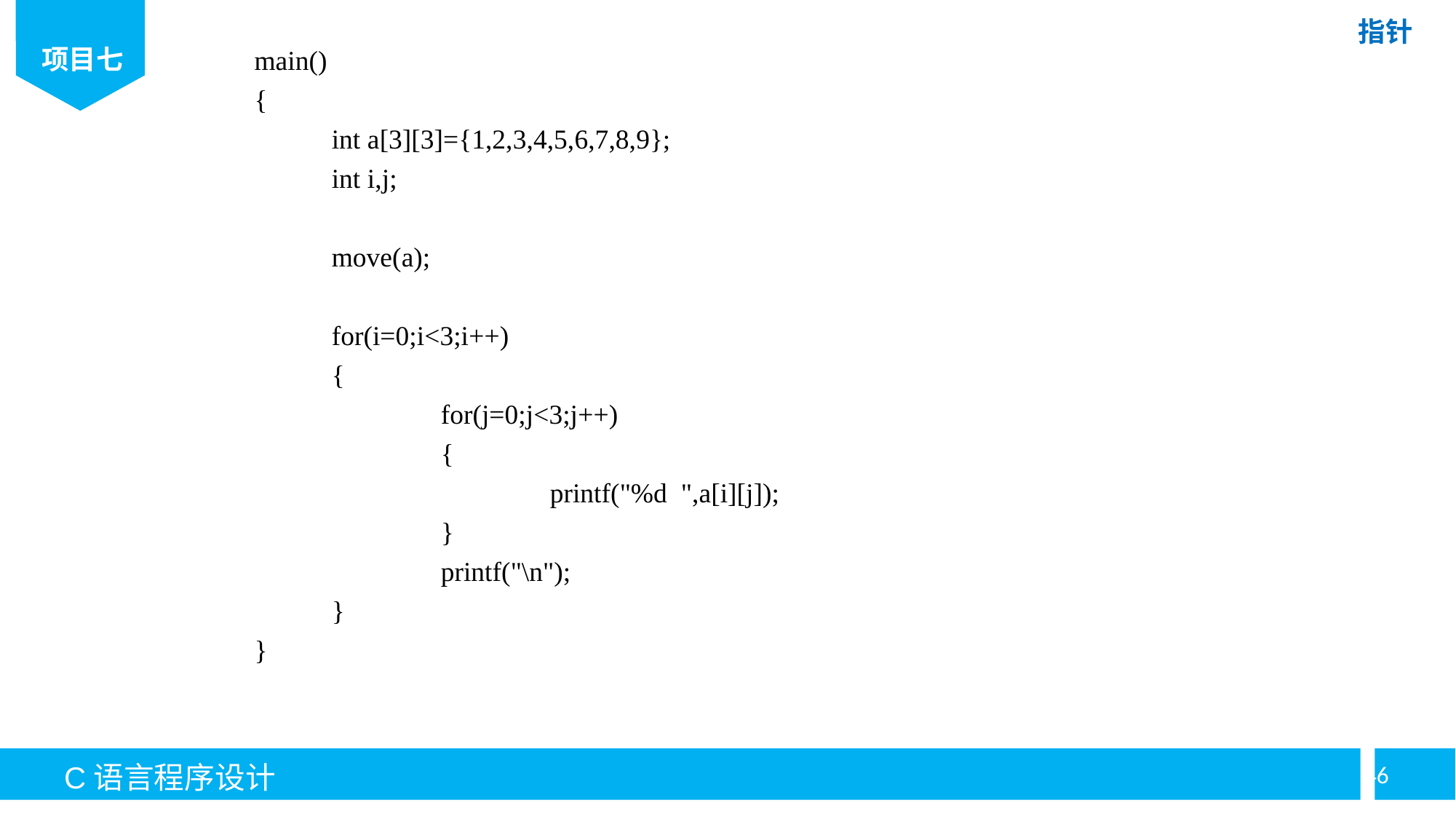

main()
{
	int a[3][3]={1,2,3,4,5,6,7,8,9};
	int i,j;

	move(a);

	for(i=0;i<3;i++)
	{
		for(j=0;j<3;j++)
		{
			printf("%d  ",a[i][j]);
		}
		printf("\n");
	}
}